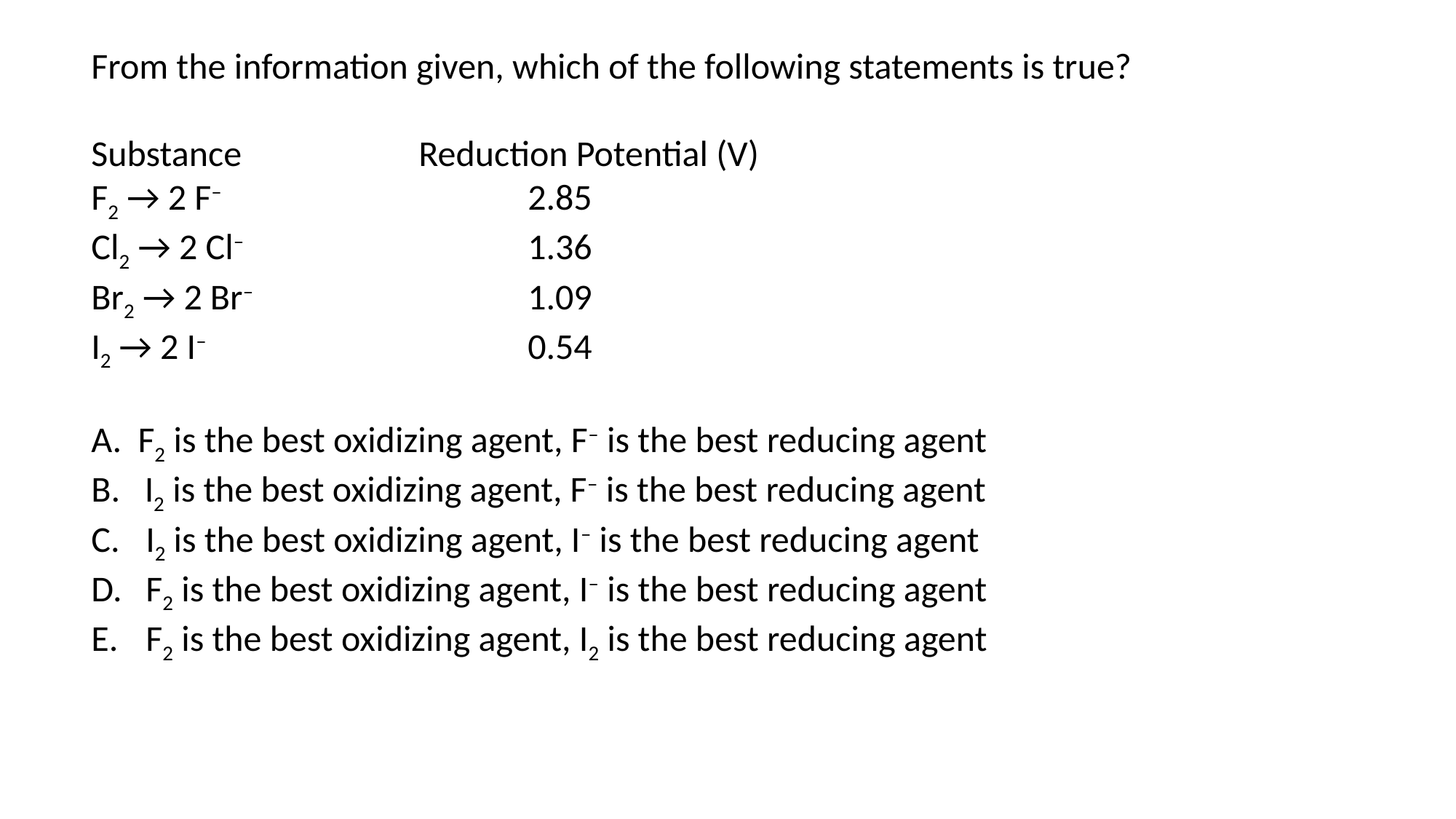

From the information given, which of the following statements is true?

Substance 		Reduction Potential (V)
F2 → 2 F– 			2.85
Cl2 → 2 Cl– 			1.36
Br2 → 2 Br– 			1.09
I2 → 2 I– 			0.54

A.  F2 is the best oxidizing agent, F– is the best reducing agent
B.   I2 is the best oxidizing agent, F– is the best reducing agent
I2 is the best oxidizing agent, I– is the best reducing agent
F2 is the best oxidizing agent, I– is the best reducing agent
F2 is the best oxidizing agent, I2 is the best reducing agent